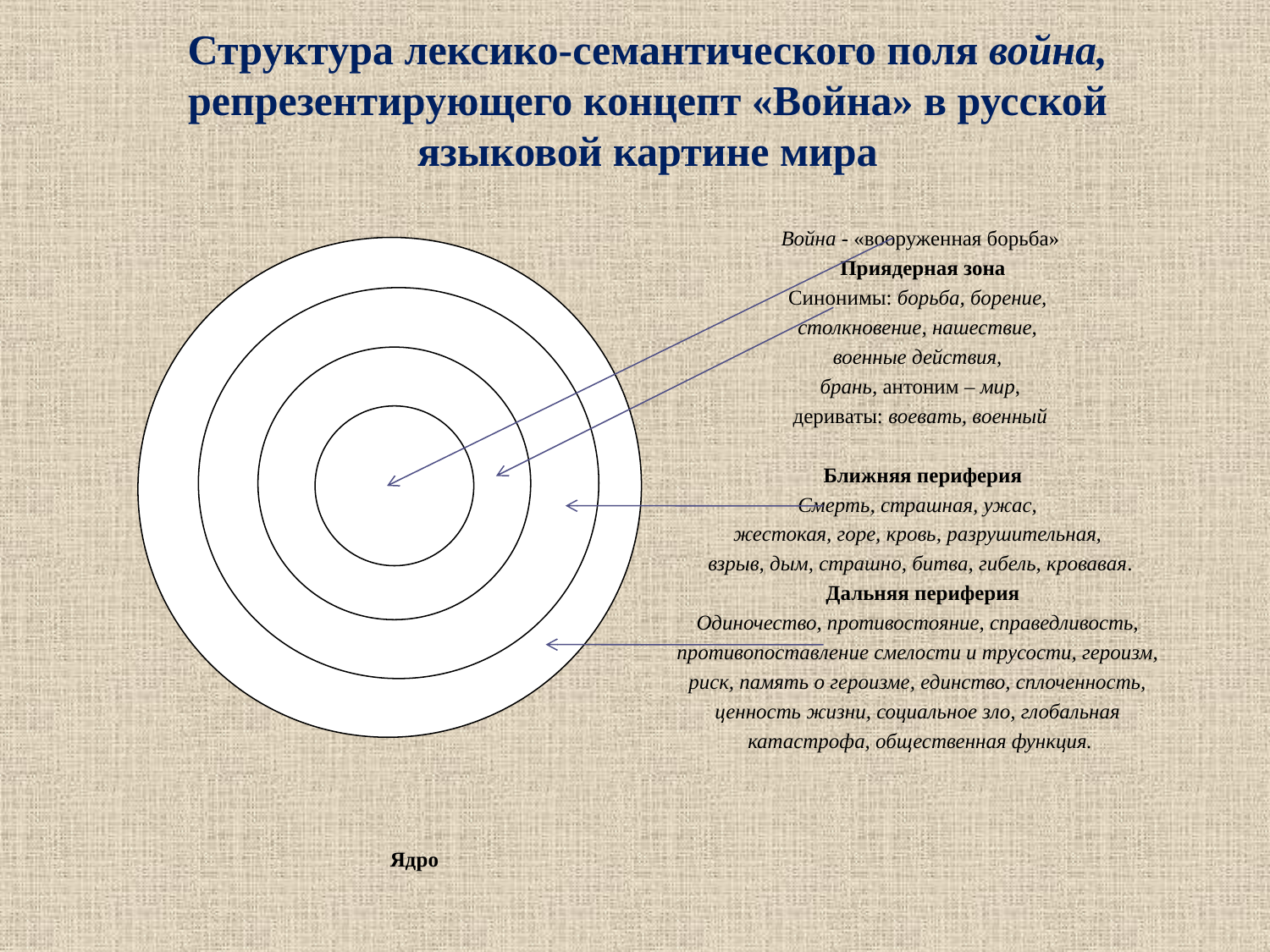

# Структура лексико-семантического поля война, репрезентирующего концепт «Война» в русской языковой картине мира

Ядро
Война - «вооруженная борьба»
 Приядерная зона
Синонимы: борьба, борение,
столкновение, нашествие,
военные действия,
брань, антоним – мир,
дериваты: воевать, военный

 Ближняя периферия
Смерть, страшная, ужас,
жестокая, горе, кровь, разрушительная,
взрыв, дым, страшно, битва, гибель, кровавая.
 Дальняя периферия
Одиночество, противостояние, справедливость,
противопоставление смелости и трусости, героизм,
риск, память о героизме, единство, сплоченность,
ценность жизни, социальное зло, глобальная
катастрофа, общественная функция.